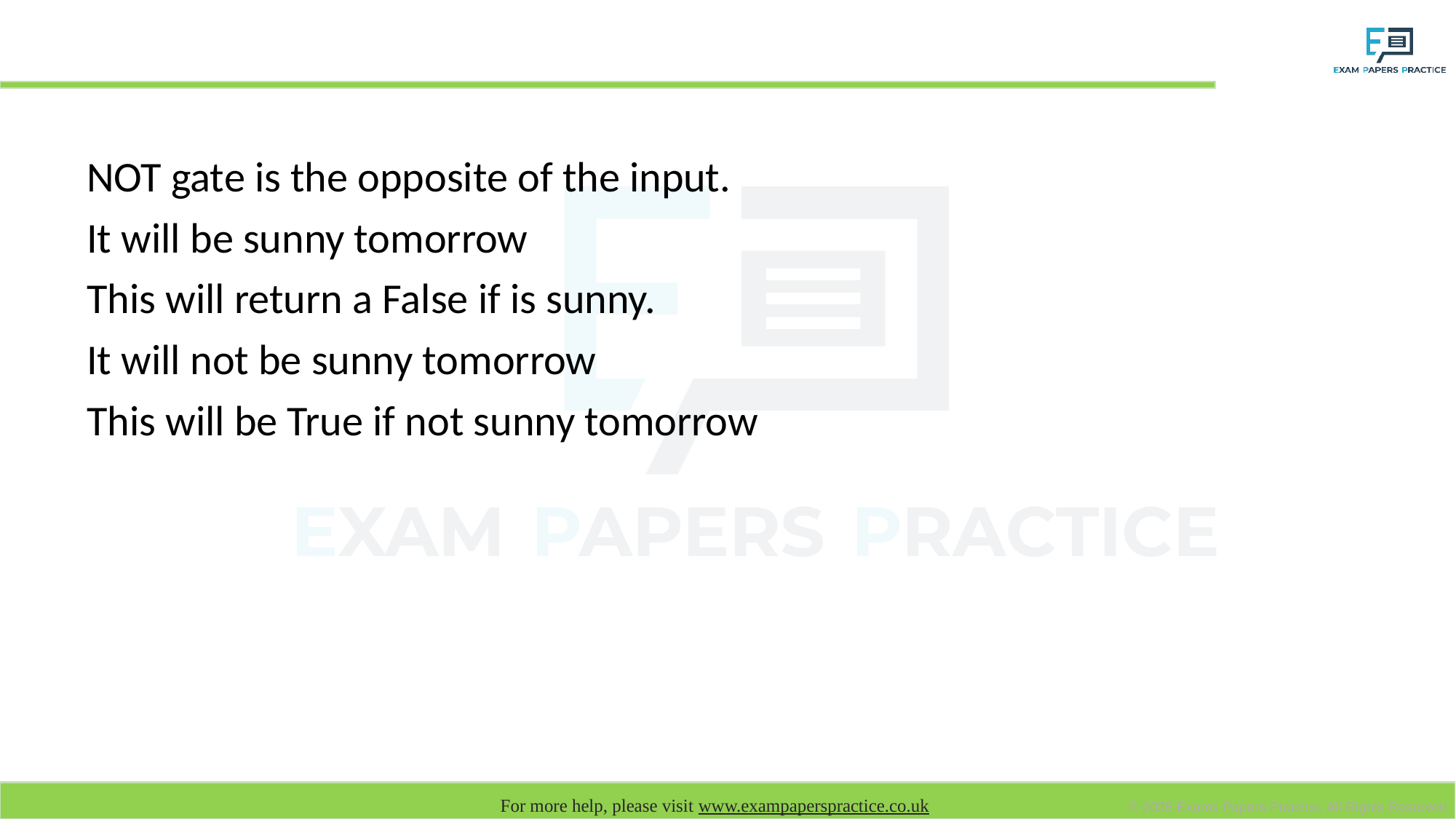

# NOT Gate
NOT gate is the opposite of the input.
It will be sunny tomorrow
This will return a False if is sunny.
It will not be sunny tomorrow
This will be True if not sunny tomorrow